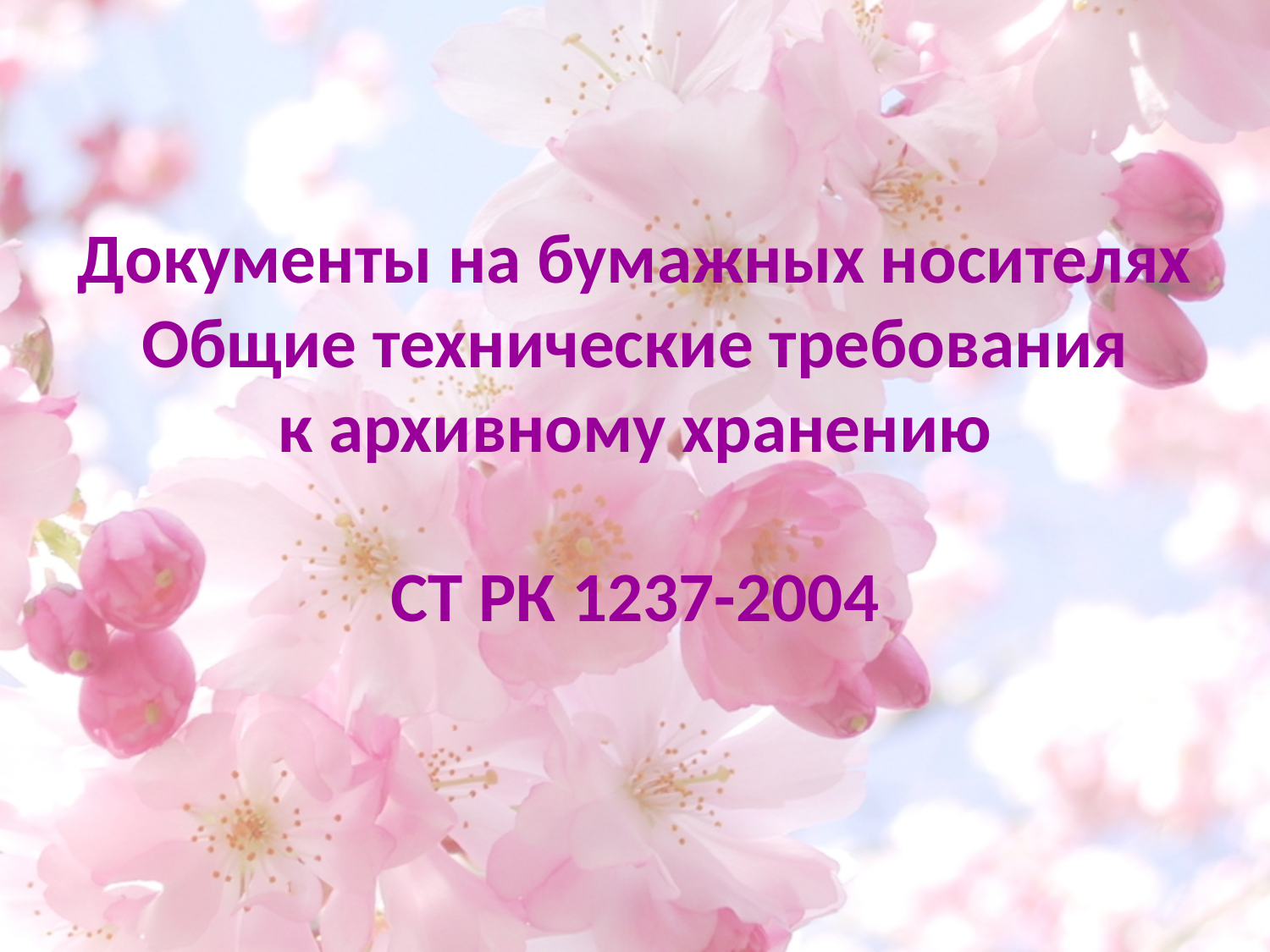

Документы на бумажных носителях
Общие технические требования
к архивному хранению

СТ РК 1237-2004